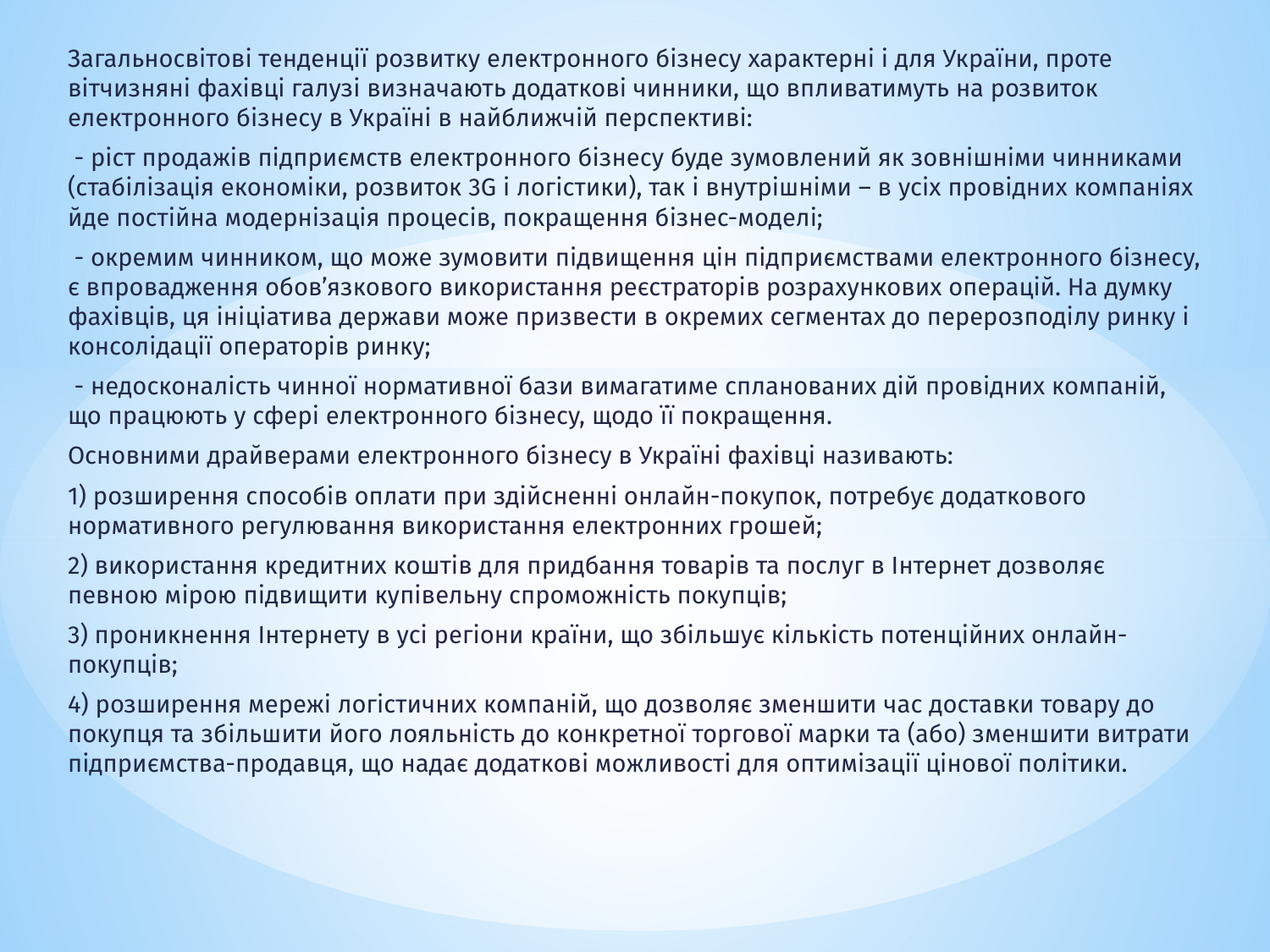

Загальносвітові тенденції розвитку електронного бізнесу характерні і для України, проте вітчизняні фахівці галузі визначають додаткові чинники, що впливатимуть на розвиток електронного бізнесу в Україні в найближчій перспективі:
 - ріст продажів підприємств електронного бізнесу буде зумовлений як зовнішніми чинниками (стабілізація економіки, розвиток 3G і логістики), так і внутрішніми – в усіх провідних компаніях йде постійна модернізація процесів, покращення бізнес-моделі;
 - окремим чинником, що може зумовити підвищення цін підприємствами електронного бізнесу, є впровадження обов’язкового використання реєстраторів розрахункових операцій. На думку фахівців, ця ініціатива держави може призвести в окремих сегментах до перерозподілу ринку і консолідації операторів ринку;
 - недосконалість чинної нормативної бази вимагатиме спланованих дій провідних компаній, що працюють у сфері електронного бізнесу, щодо її покращення.
Основними драйверами електронного бізнесу в Україні фахівці називають:
1) розширення способів оплати при здійсненні онлайн-покупок, потребує додаткового нормативного регулювання використання електронних грошей;
2) використання кредитних коштів для придбання товарів та послуг в Інтернет дозволяє певною мірою підвищити купівельну спроможність покупців;
3) проникнення Інтернету в усі регіони країни, що збільшує кількість потенційних онлайн-покупців;
4) розширення мережі логістичних компаній, що дозволяє зменшити час доставки товару до покупця та збільшити його лояльність до конкретної торгової марки та (або) зменшити витрати підприємства-продавця, що надає додаткові можливості для оптимізації цінової політики.